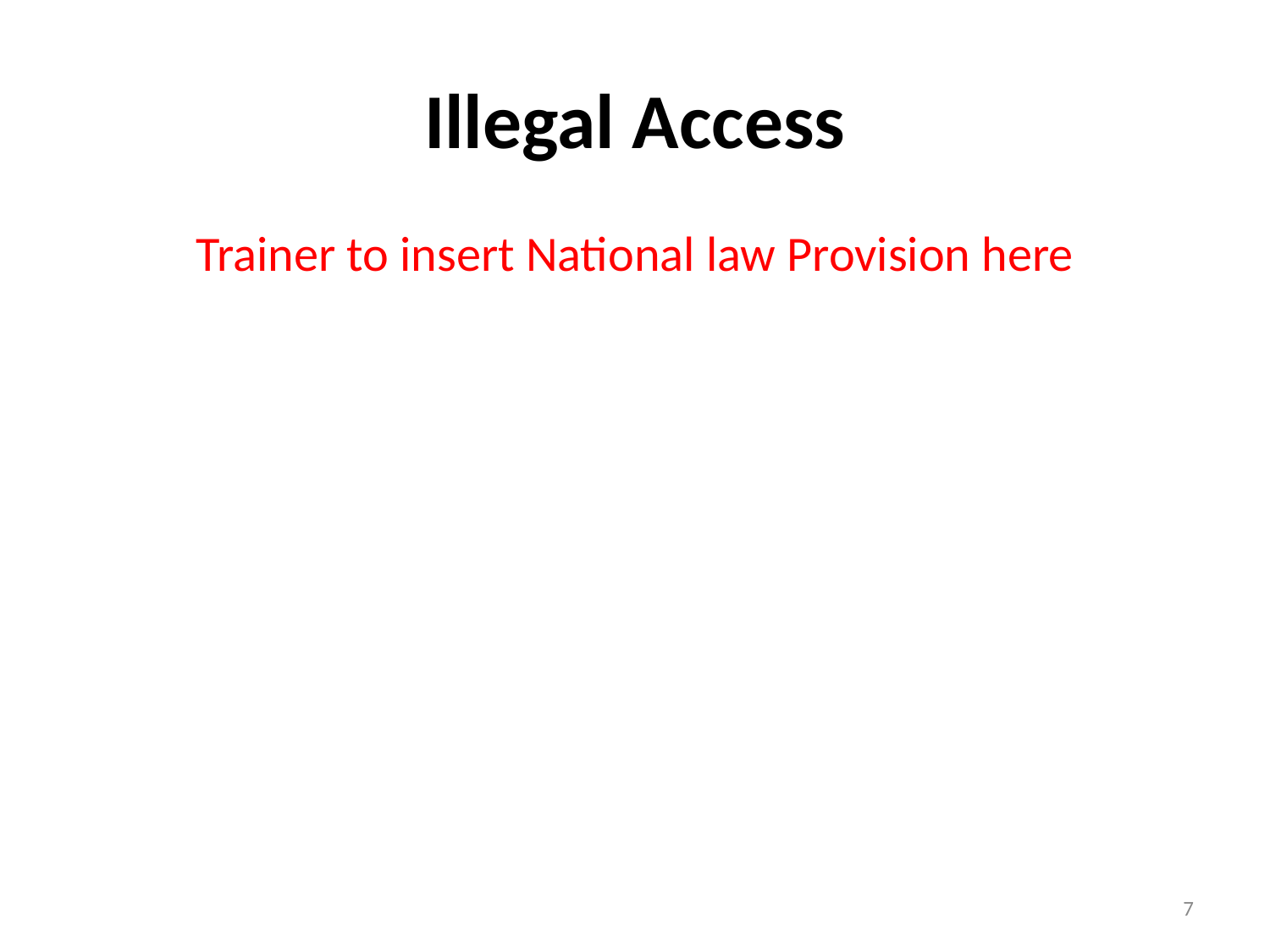

# Illegal Access
Trainer to insert National law Provision here
7